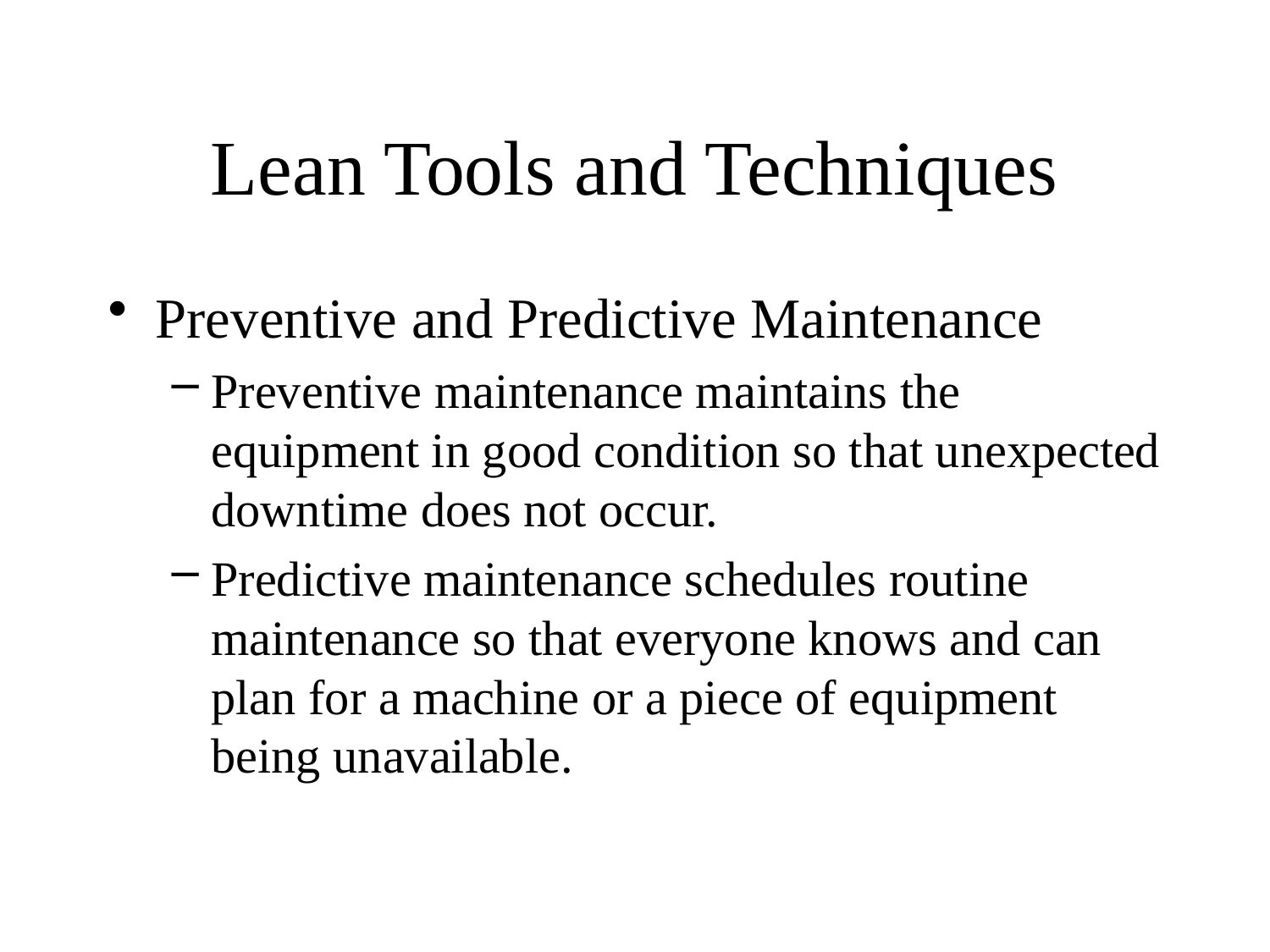

# Lean Tools and Techniques
Preventive and Predictive Maintenance
Preventive maintenance maintains the equipment in good condition so that unexpected downtime does not occur.
Predictive maintenance schedules routine maintenance so that everyone knows and can plan for a machine or a piece of equipment being unavailable.